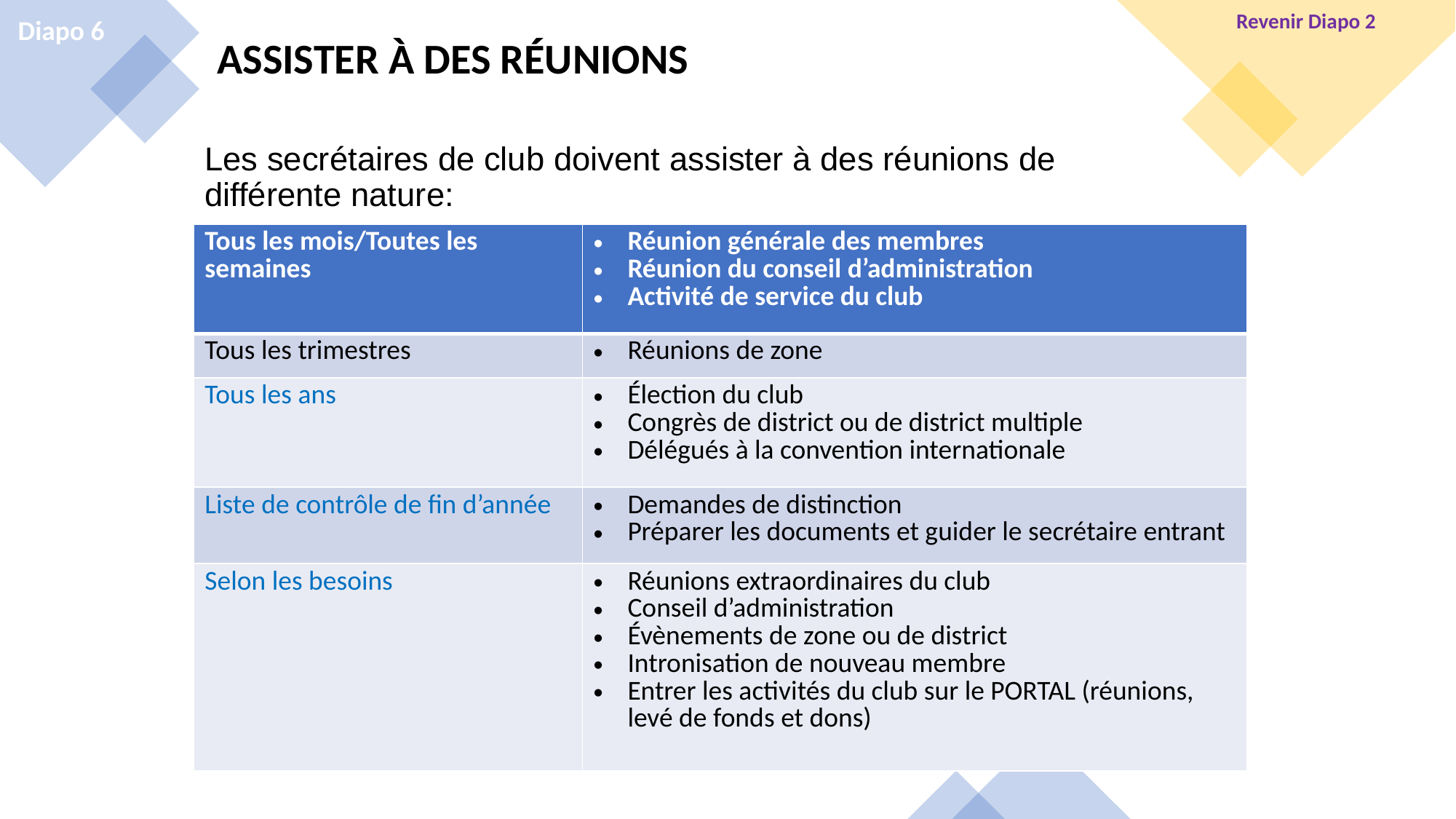

Revenir Diapo 2
Diapo 6
ASSISTER À DES RÉUNIONS

Les secrétaires de club doivent assister à des réunions de différente nature:

| Tous les mois/Toutes les semaines | Réunion générale des membres Réunion du conseil d’administration Activité de service du club |
| --- | --- |
| Tous les trimestres | Réunions de zone |
| Tous les ans | Élection du club Congrès de district ou de district multiple Délégués à la convention internationale |
| Liste de contrôle de fin d’année | Demandes de distinction Préparer les documents et guider le secrétaire entrant |
| Selon les besoins | Réunions extraordinaires du club Conseil d’administration Évènements de zone ou de district Intronisation de nouveau membre Entrer les activités du club sur le PORTAL (réunions, levé de fonds et dons) |